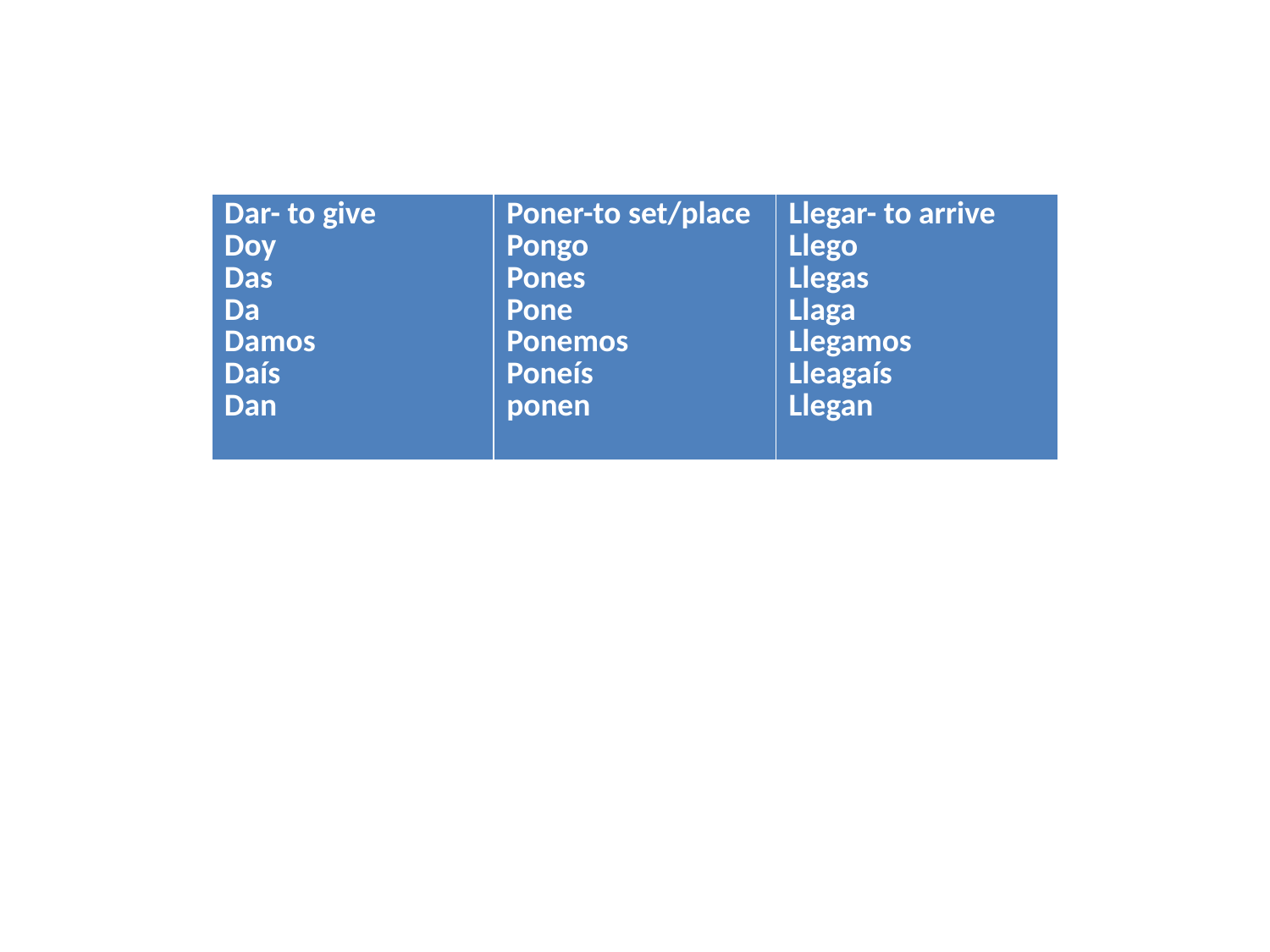

#
| Dar- to give Doy Das Da Damos Daís Dan | Poner-to set/place Pongo Pones Pone Ponemos Poneís ponen | Llegar- to arrive Llego Llegas Llaga Llegamos Lleagaís Llegan |
| --- | --- | --- |